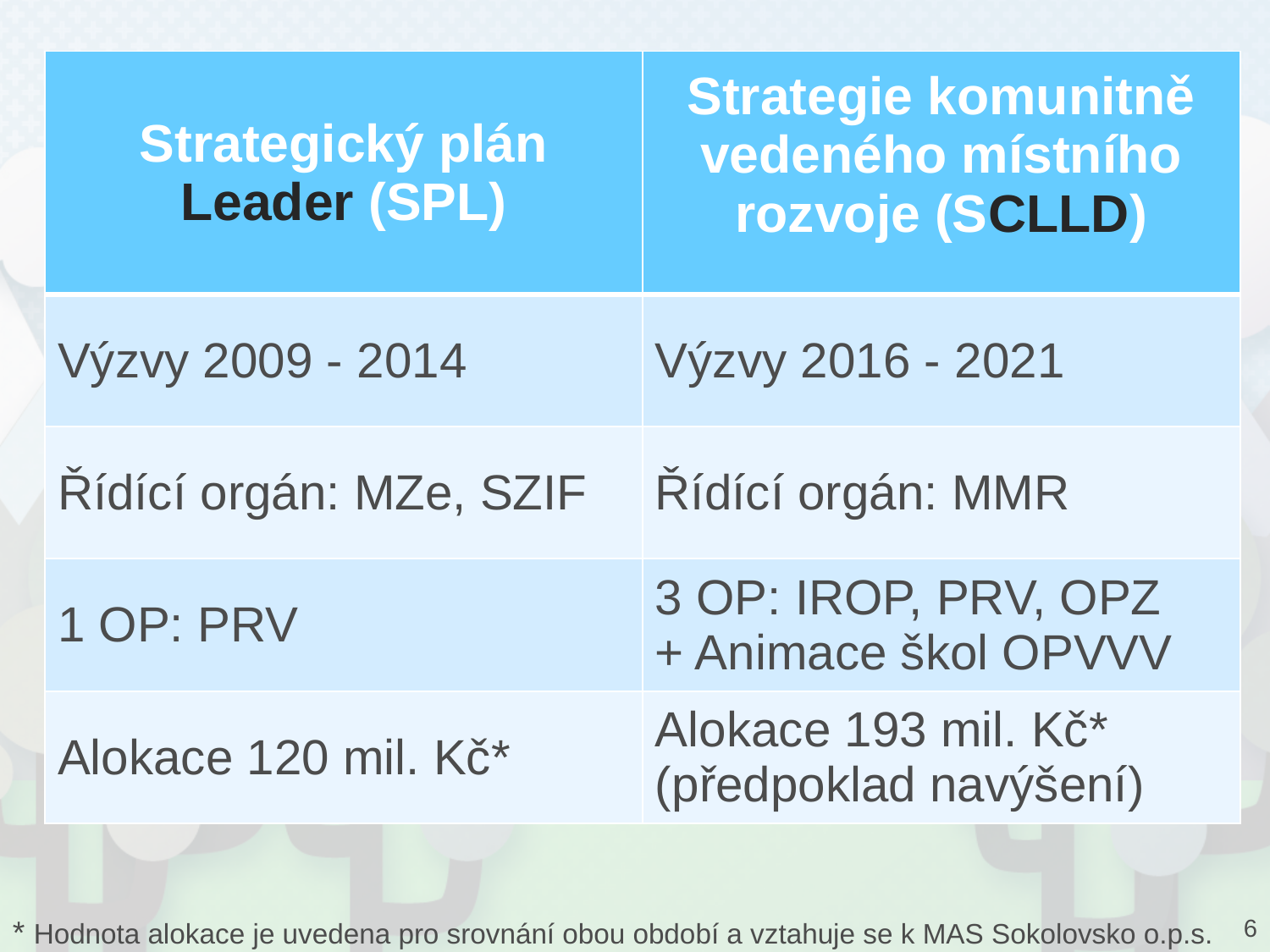

| Strategický plán Leader (SPL) | Strategie komunitně vedeného místního rozvoje (SCLLD) |
| --- | --- |
| Výzvy 2009 - 2014 | Výzvy 2016 - 2021 |
| Řídící orgán: MZe, SZIF | Řídící orgán: MMR |
| 1 OP: PRV | 3 OP: IROP, PRV, OPZ + Animace škol OPVVV |
| Alokace 120 mil. Kč\* | Alokace 193 mil. Kč\* (předpoklad navýšení) |

* Hodnota alokace je uvedena pro srovnání obou období a vztahuje se k MAS Sokolovsko o.p.s.
6